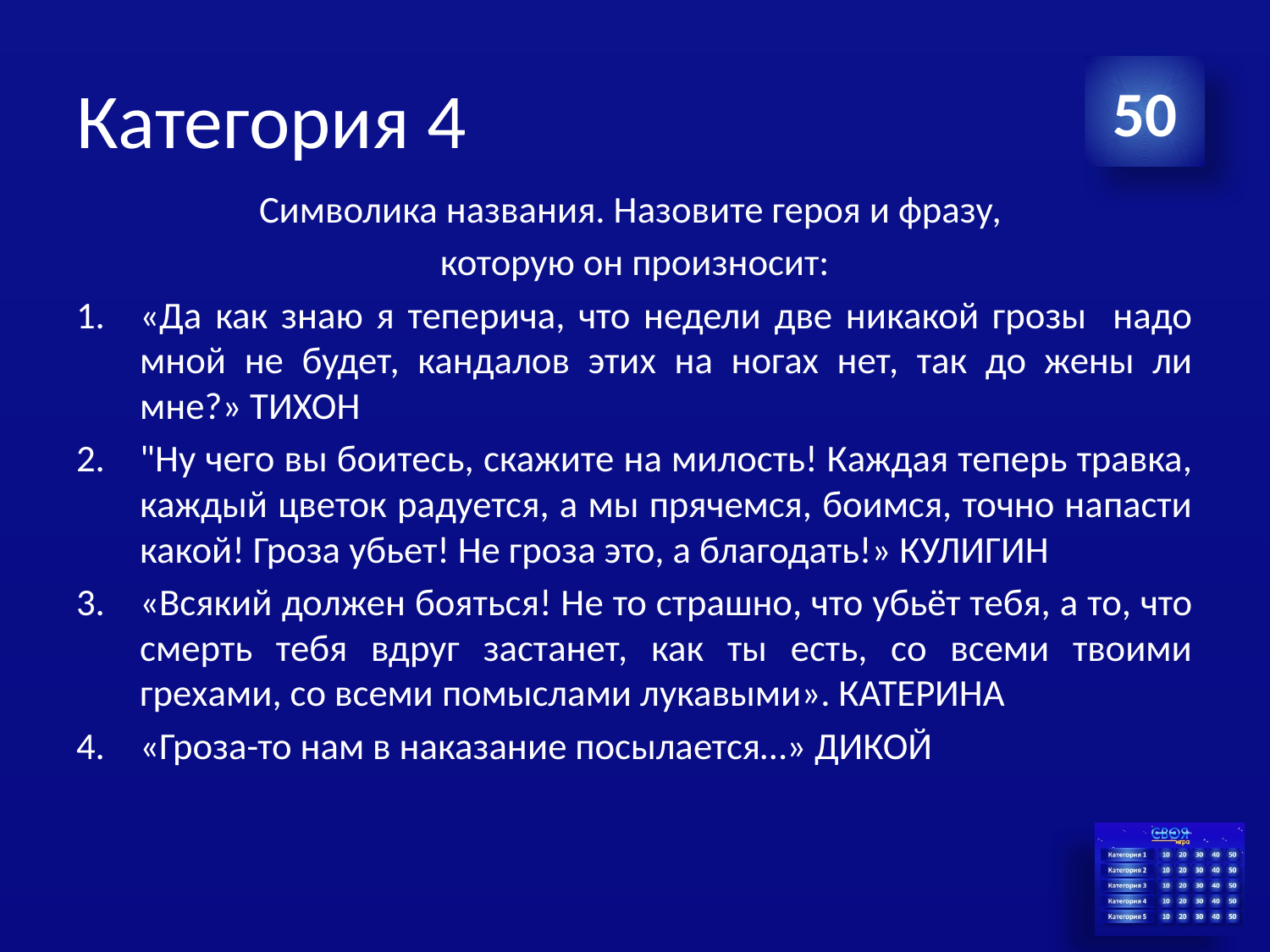

# Категория 4
50
Символика названия. Назовите героя и фразу,
которую он произносит:
«Да как знаю я теперича, что недели две никакой грозы  надо мной не будет, кандалов этих на ногах нет, так до жены ли мне?» ТИХОН
"Ну чего вы боитесь, скажите на милость! Каждая теперь травка, каждый цветок радуется, а мы прячемся, боимся, точно напасти какой! Гроза убьет! Не гроза это, а благодать!» КУЛИГИН
«Всякий должен бояться! Не то страшно, что убьёт тебя, а то, что смерть тебя вдруг застанет, как ты есть, со всеми твоими грехами, со всеми помыслами лукавыми». КАТЕРИНА
«Гроза-то нам в наказание посылается…» ДИКОЙ